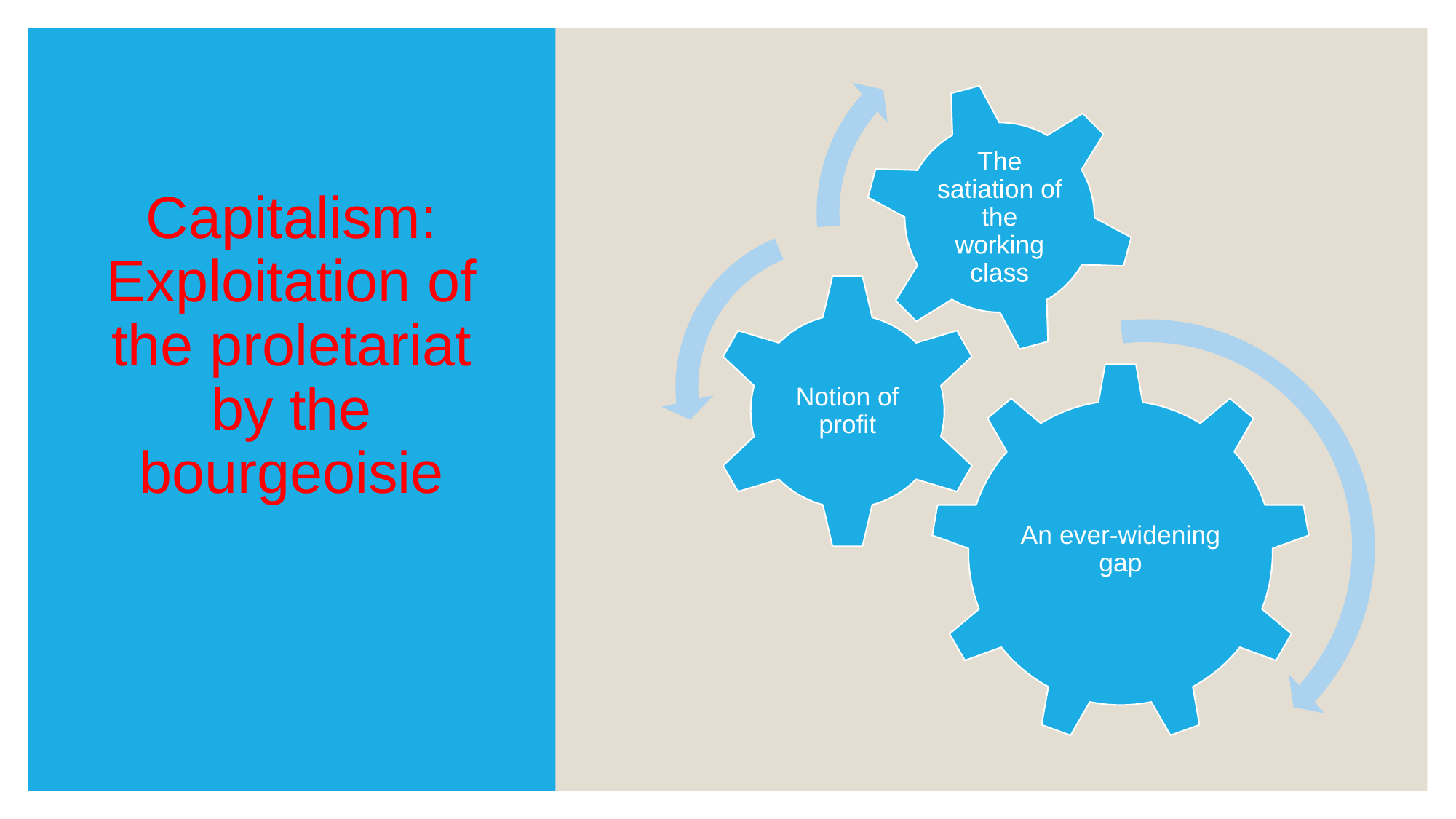

An ever-widening gap
Notion of profit
The satiation of the working class
# Capitalism: Exploitation of the proletariat by the bourgeoisie